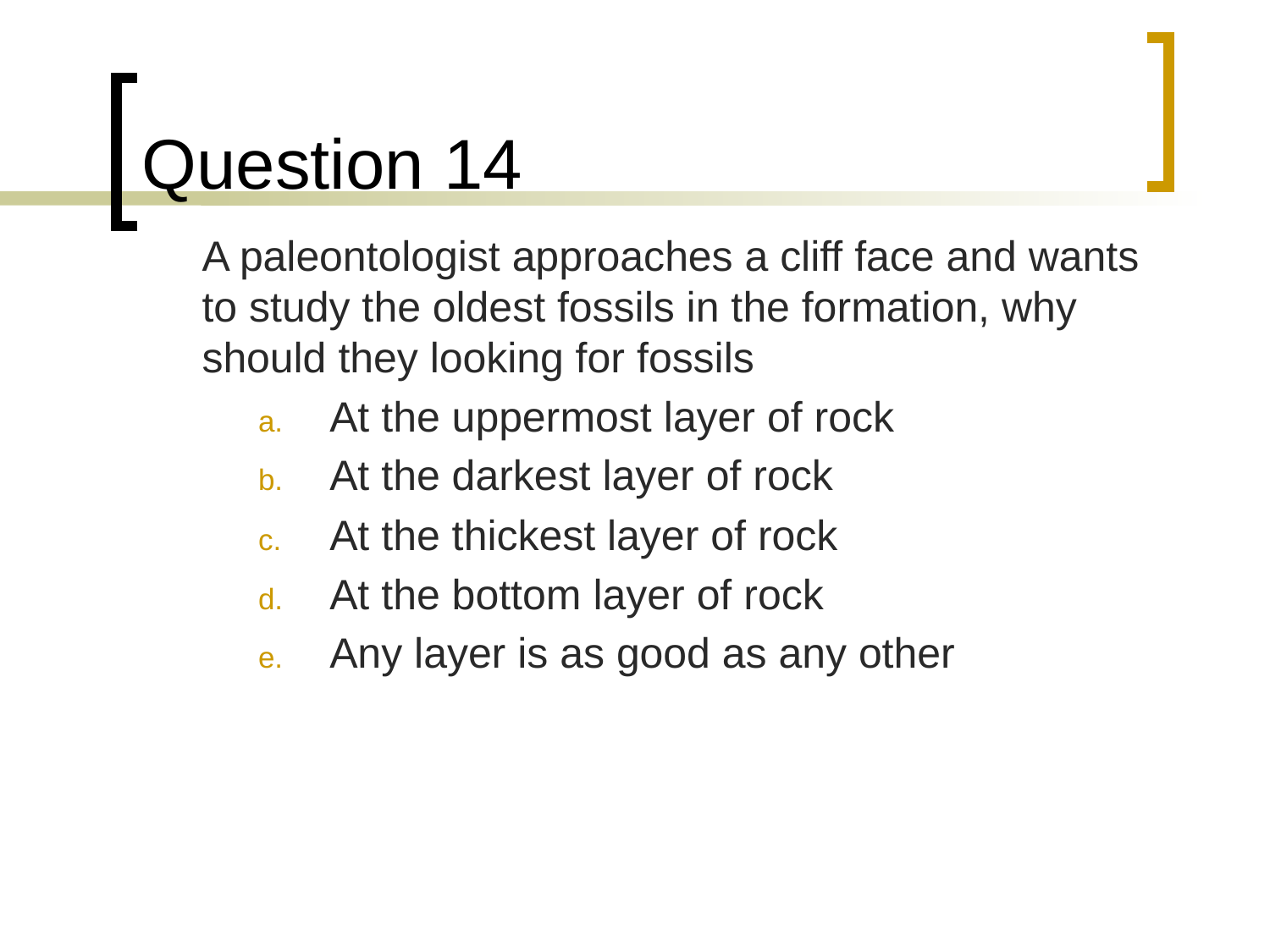

# Question 14
	A paleontologist approaches a cliff face and wants to study the oldest fossils in the formation, why should they looking for fossils
At the uppermost layer of rock
At the darkest layer of rock
At the thickest layer of rock
At the bottom layer of rock
Any layer is as good as any other